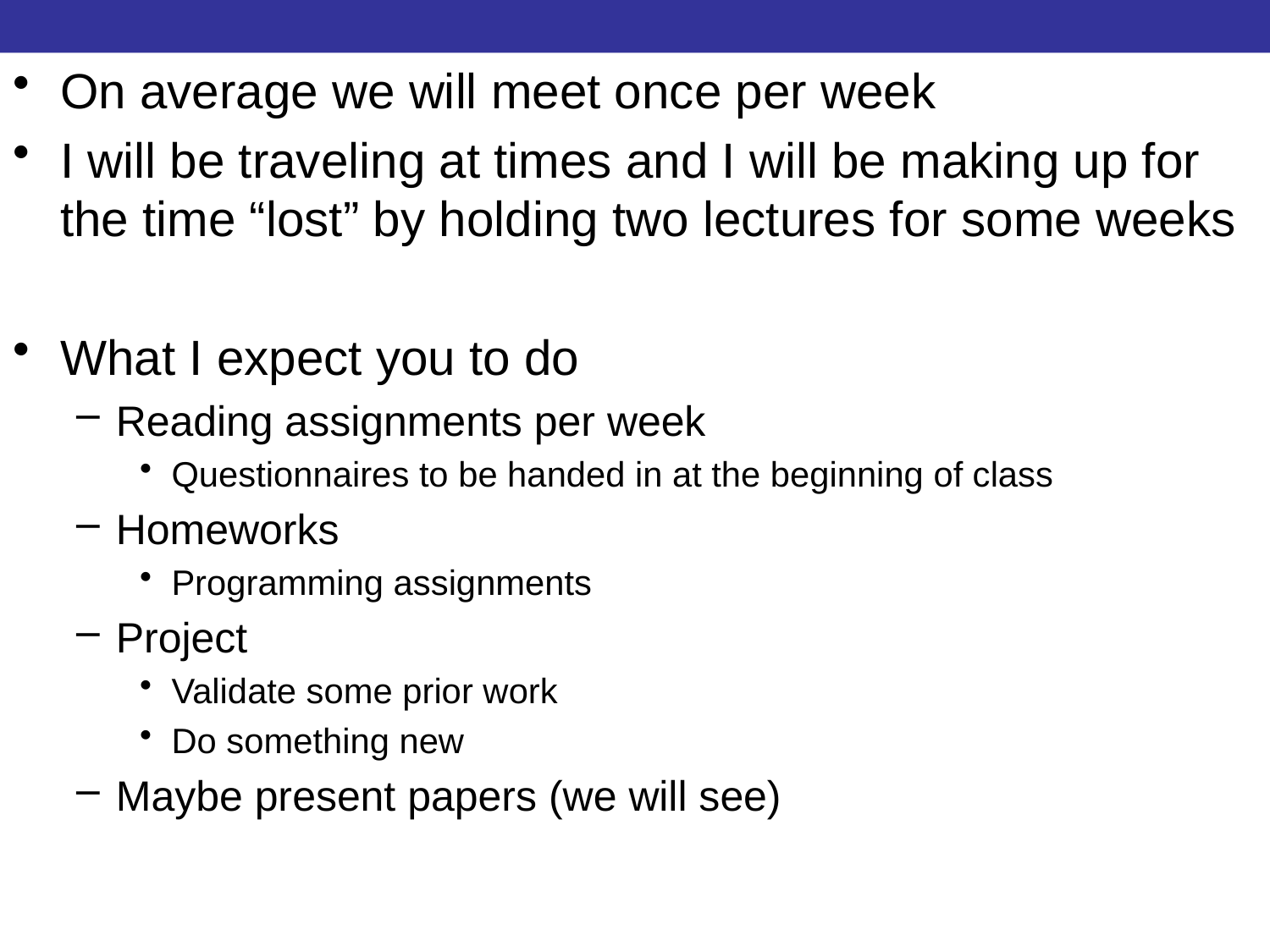

#
On average we will meet once per week
I will be traveling at times and I will be making up for the time “lost” by holding two lectures for some weeks

What I expect you to do
Reading assignments per week
Questionnaires to be handed in at the beginning of class
Homeworks
Programming assignments
Project
Validate some prior work
Do something new
Maybe present papers (we will see)